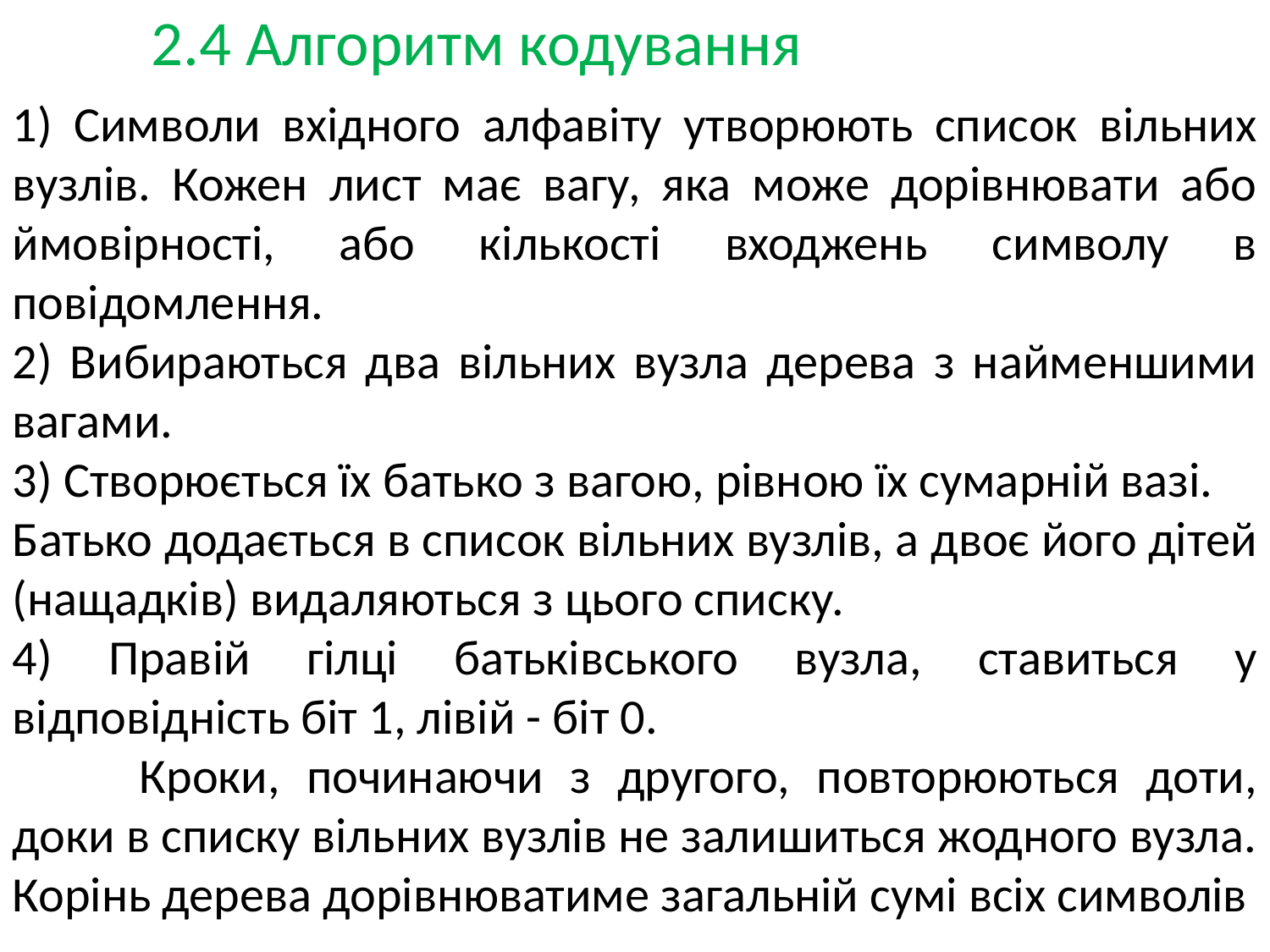

2.4 Алгоритм кодування
1) Символи вхідного алфавіту утворюють список вільних вузлів. Кожен лист має вагу, яка може дорівнювати або ймовірності, або кількості входжень символу в повідомлення.
2) Вибираються два вільних вузла дерева з найменшими вагами.
3) Створюється їх батько з вагою, рівною їх сумарній вазі.
Батько додається в список вільних вузлів, а двоє його дітей (нащадків) видаляються з цього списку.
4) Правій гілці батьківського вузла, ставиться у відповідність біт 1, лівій - біт 0.
	Кроки, починаючи з другого, повторюються доти, доки в списку вільних вузлів не залишиться жодного вузла. Корінь дерева дорівнюватиме загальній сумі всіх символів